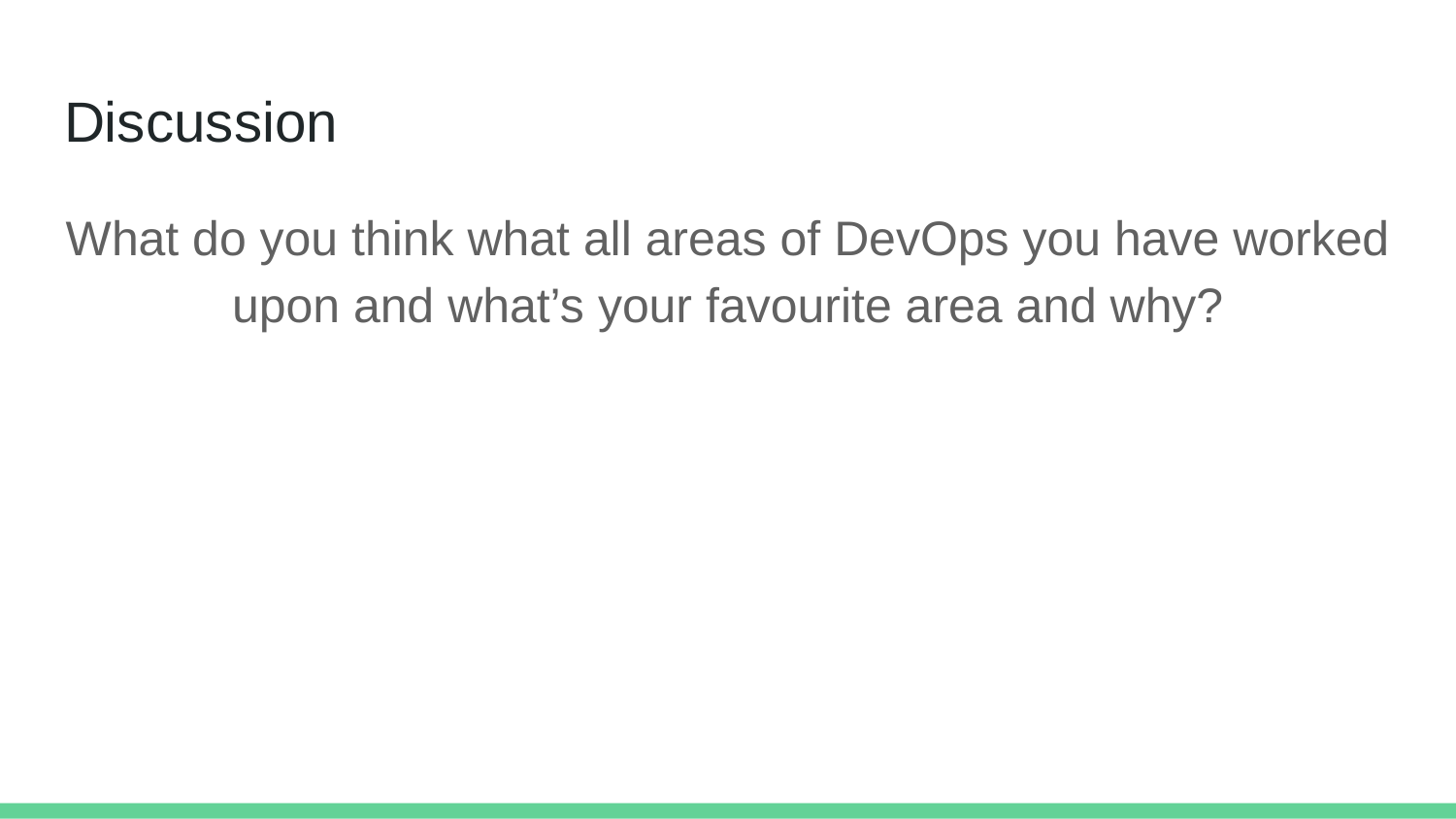

# Discussion
What do you think what all areas of DevOps you have worked upon and what’s your favourite area and why?